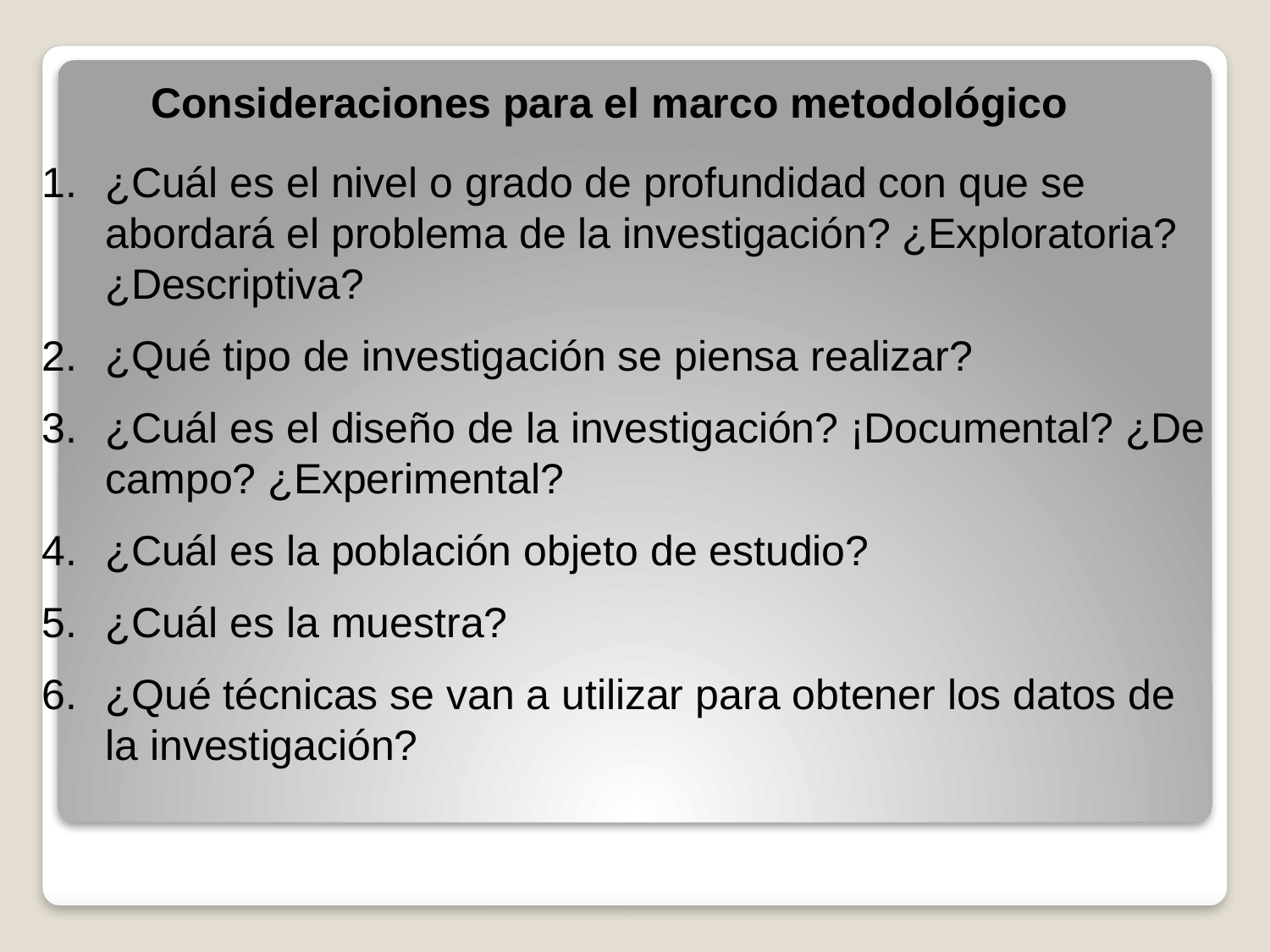

Consideraciones para el marco metodológico
¿Cuál es el nivel o grado de profundidad con que se abordará el problema de la investigación? ¿Exploratoria? ¿Descriptiva?
¿Qué tipo de investigación se piensa realizar?
¿Cuál es el diseño de la investigación? ¡Documental? ¿De campo? ¿Experimental?
¿Cuál es la población objeto de estudio?
¿Cuál es la muestra?
¿Qué técnicas se van a utilizar para obtener los datos de la investigación?